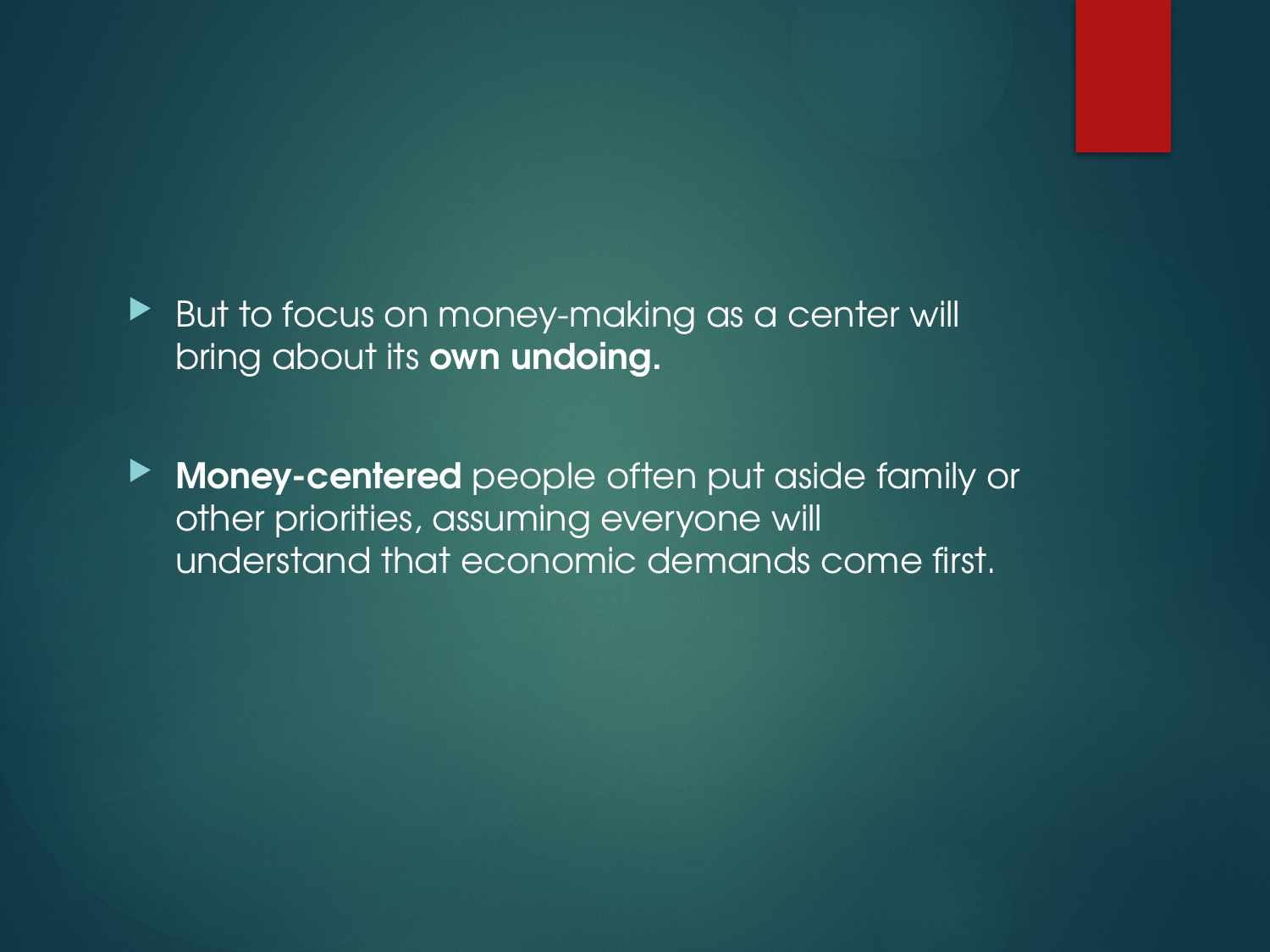

#
But to focus on money-making as a center will bring about its own undoing.

Money-centered people often put aside family or other priorities, assuming everyone will  understand that economic demands come first.